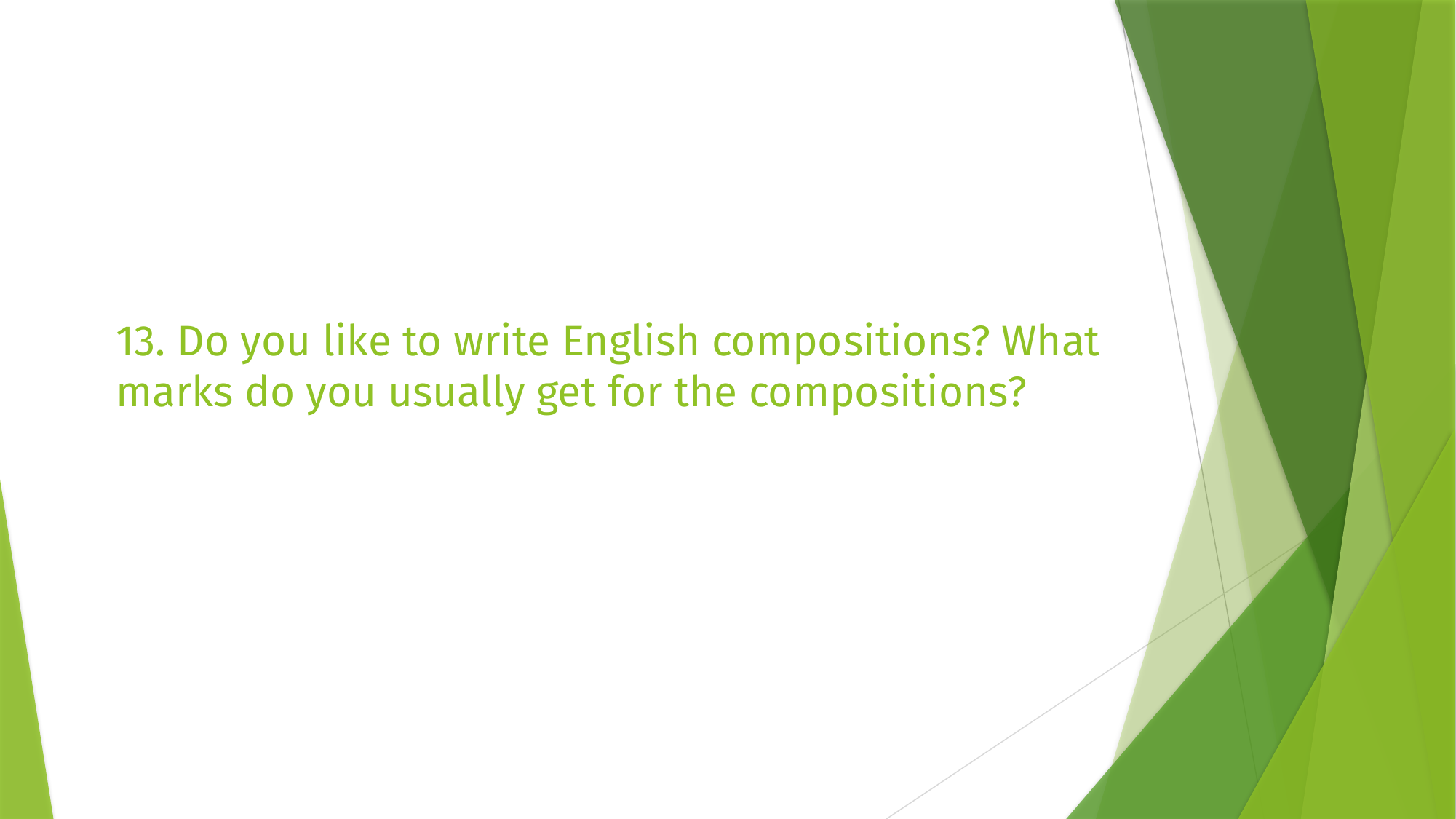

# 13. Do you like to write English compo­sitions? What marks do you usually get for the compositions?